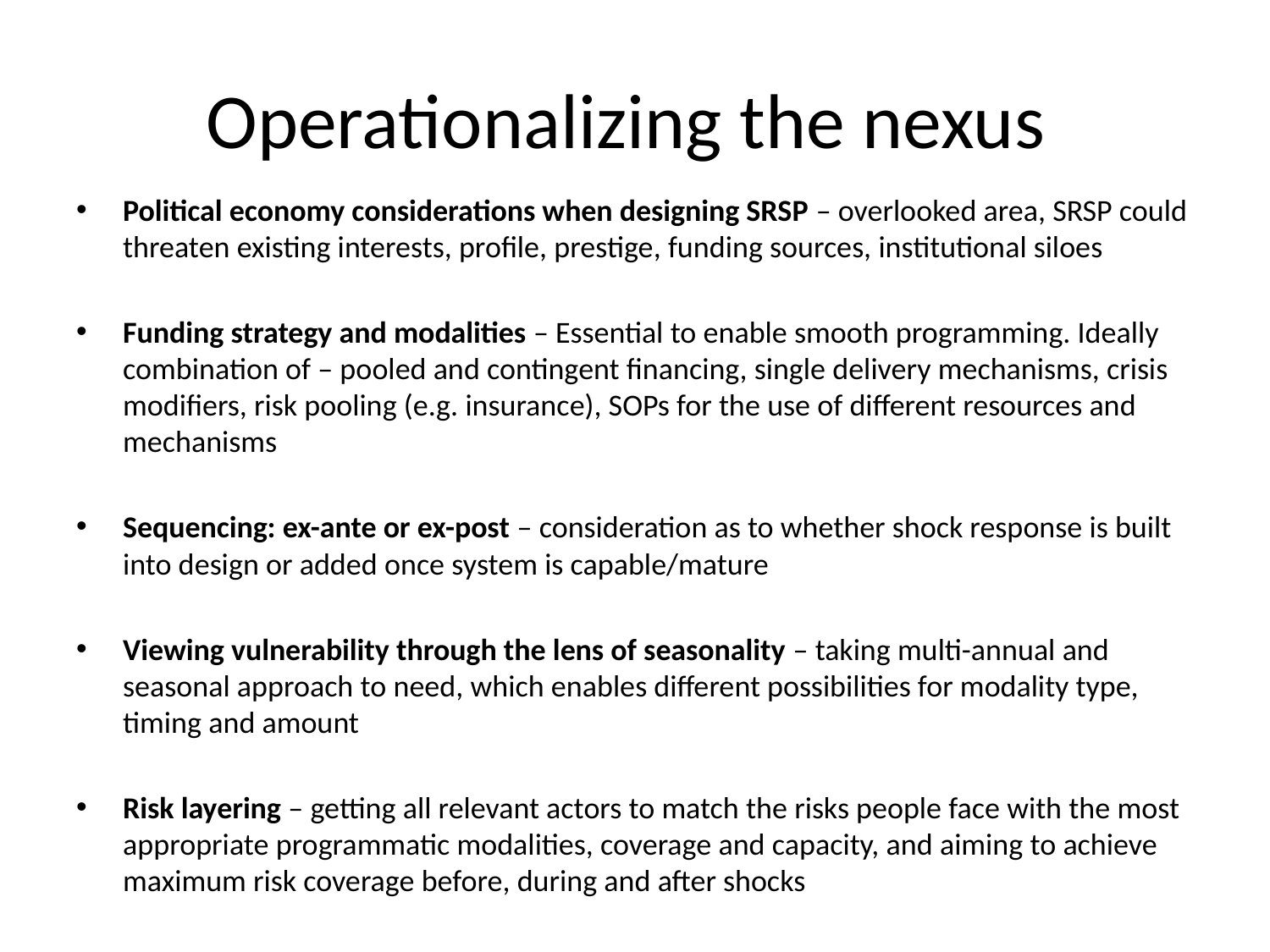

# Operationalizing the nexus
Political economy considerations when designing SRSP – overlooked area, SRSP could threaten existing interests, profile, prestige, funding sources, institutional siloes

Funding strategy and modalities – Essential to enable smooth programming. Ideally combination of – pooled and contingent financing, single delivery mechanisms, crisis modifiers, risk pooling (e.g. insurance), SOPs for the use of different resources and mechanisms

Sequencing: ex-ante or ex-post – consideration as to whether shock response is built into design or added once system is capable/mature

Viewing vulnerability through the lens of seasonality – taking multi-annual and seasonal approach to need, which enables different possibilities for modality type, timing and amount

Risk layering – getting all relevant actors to match the risks people face with the most appropriate programmatic modalities, coverage and capacity, and aiming to achieve maximum risk coverage before, during and after shocks